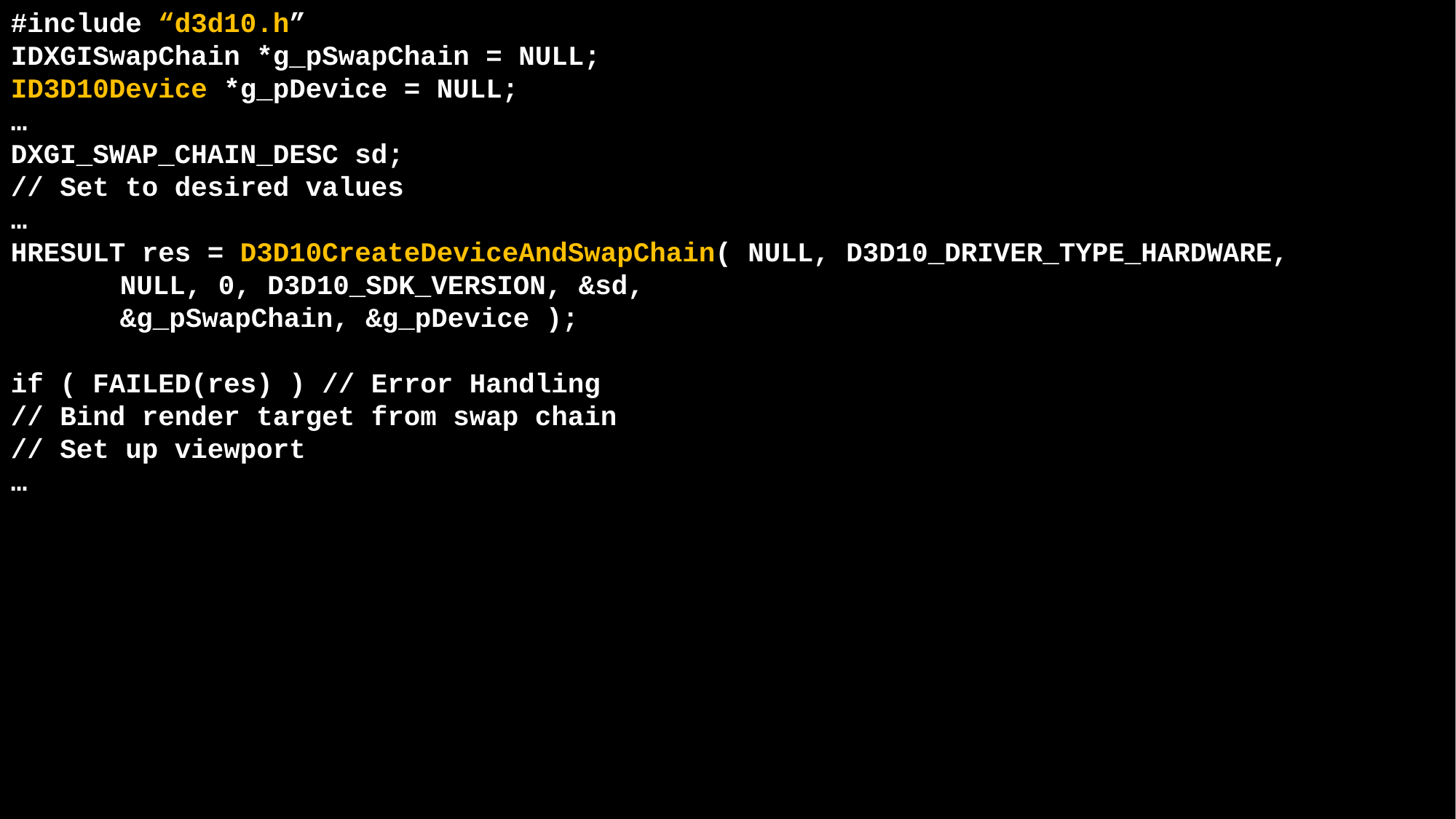

#include “d3d10.h”
IDXGISwapChain *g_pSwapChain = NULL;
ID3D10Device *g_pDevice = NULL;
…
DXGI_SWAP_CHAIN_DESC sd;
// Set to desired values
…
HRESULT res = D3D10CreateDeviceAndSwapChain( NULL, D3D10_DRIVER_TYPE_HARDWARE,
	NULL, 0, D3D10_SDK_VERSION, &sd,
	&g_pSwapChain, &g_pDevice );

if ( FAILED(res) ) // Error Handling
// Bind render target from swap chain
// Set up viewport
…